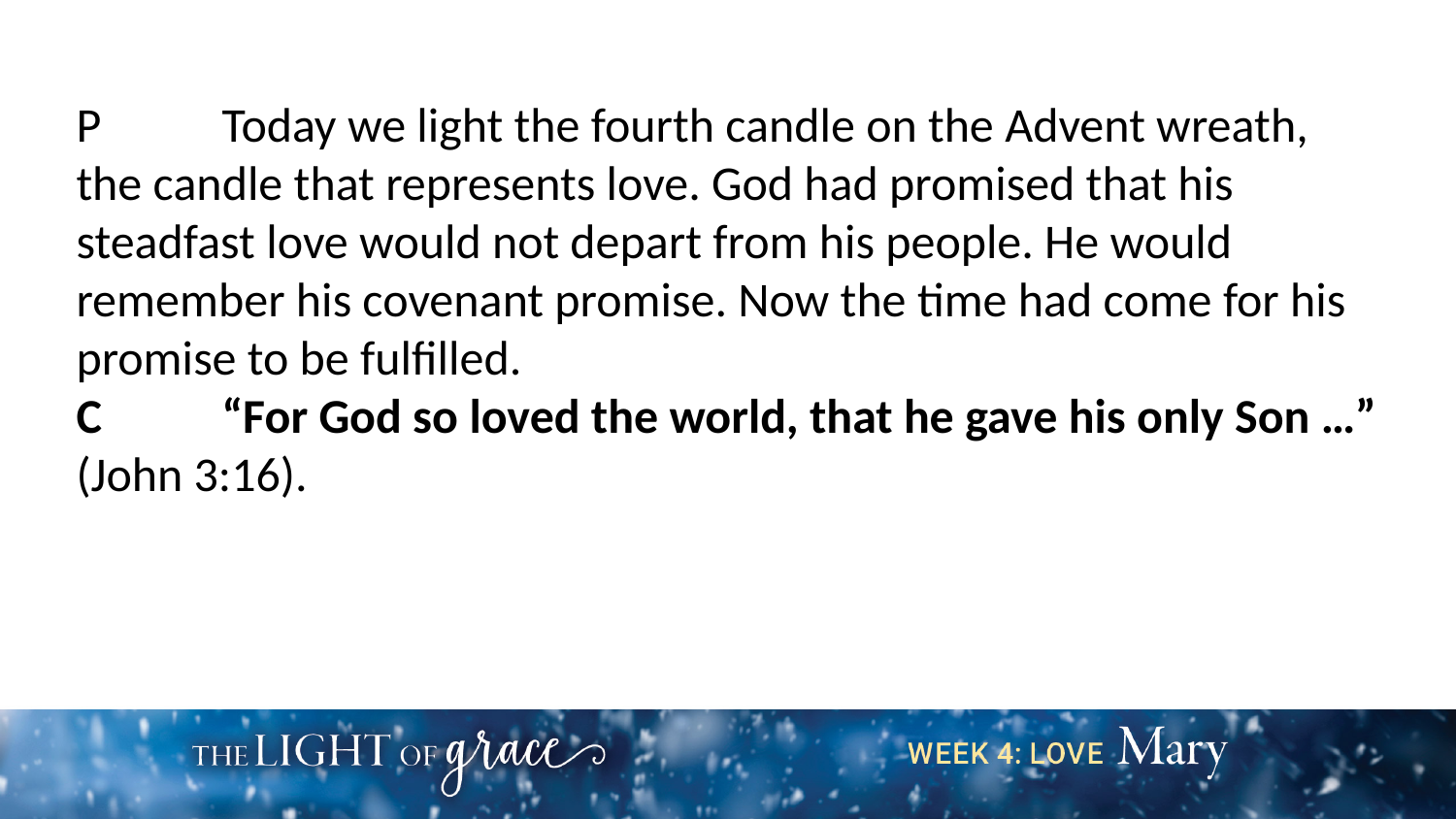

P	Today we light the fourth candle on the Advent wreath, the candle that represents love. God had promised that his steadfast love would not depart from his people. He would remember his covenant promise. Now the time had come for his promise to be fulfilled.
C	“For God so loved the world, that he gave his only Son …” (John 3:16).